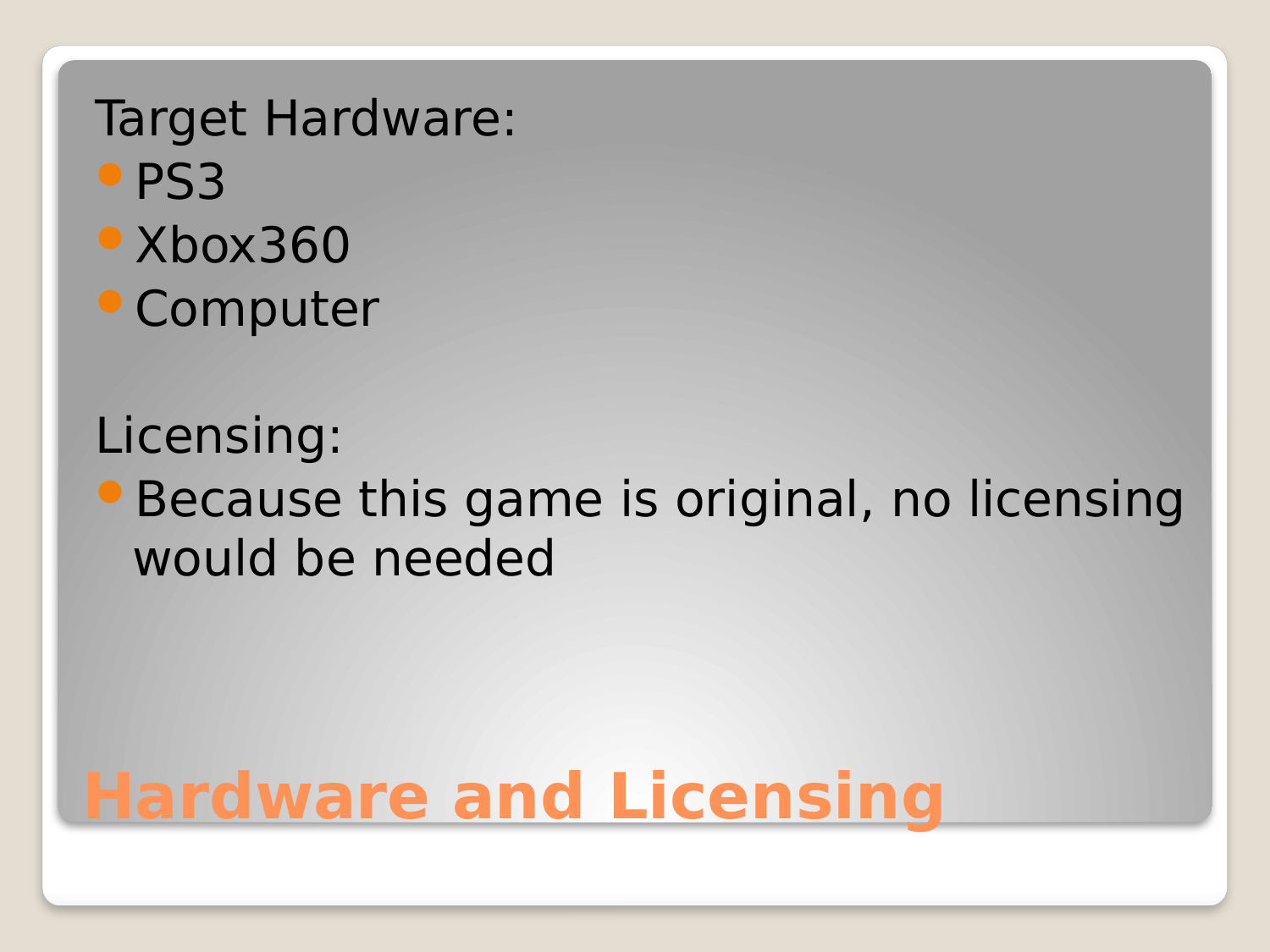

Target Hardware:
PS3
Xbox360
Computer

Licensing:
Because this game is original, no licensing would be needed
# Hardware and Licensing